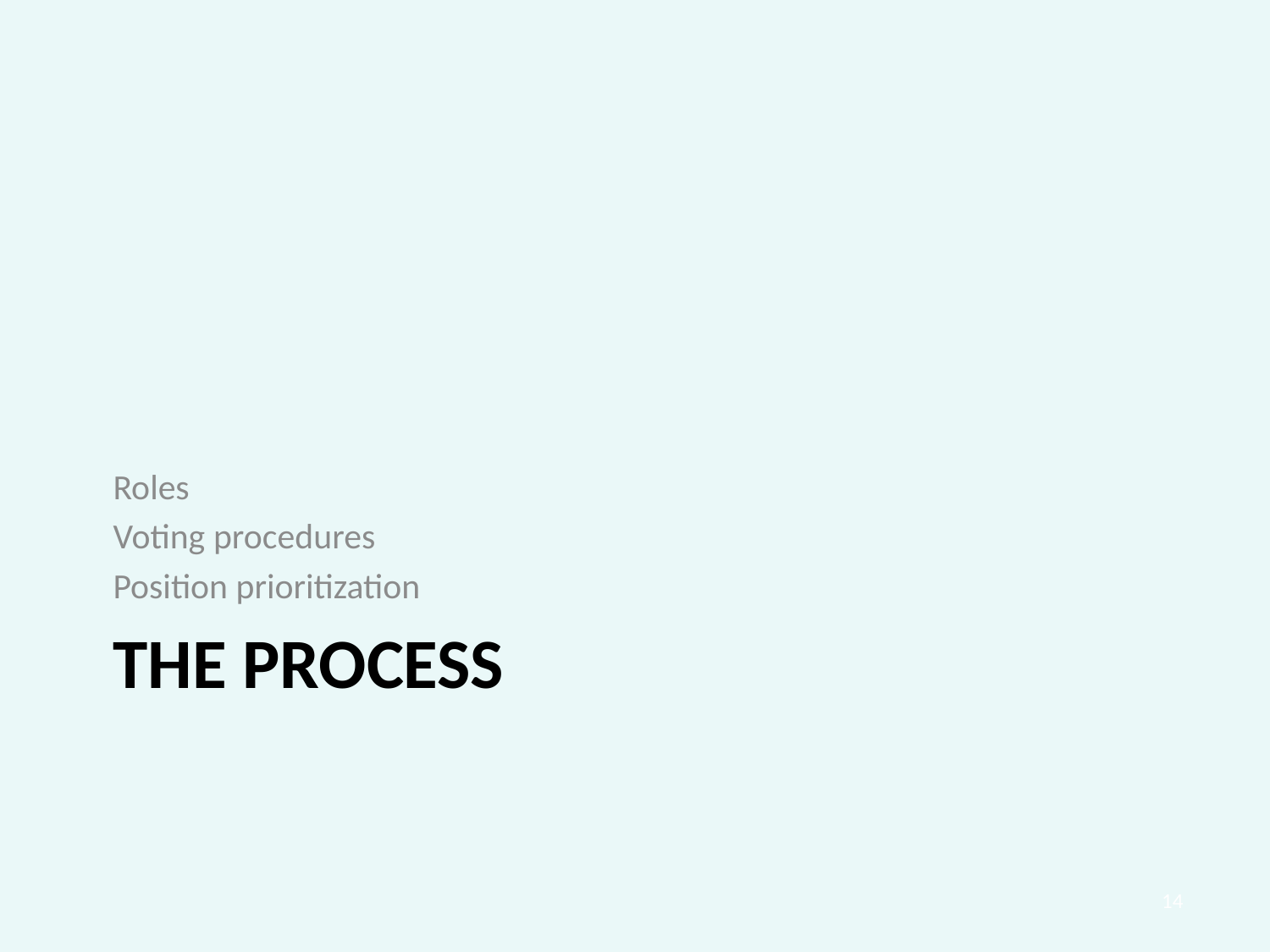

Roles
Voting procedures
Position prioritization
# The process
14